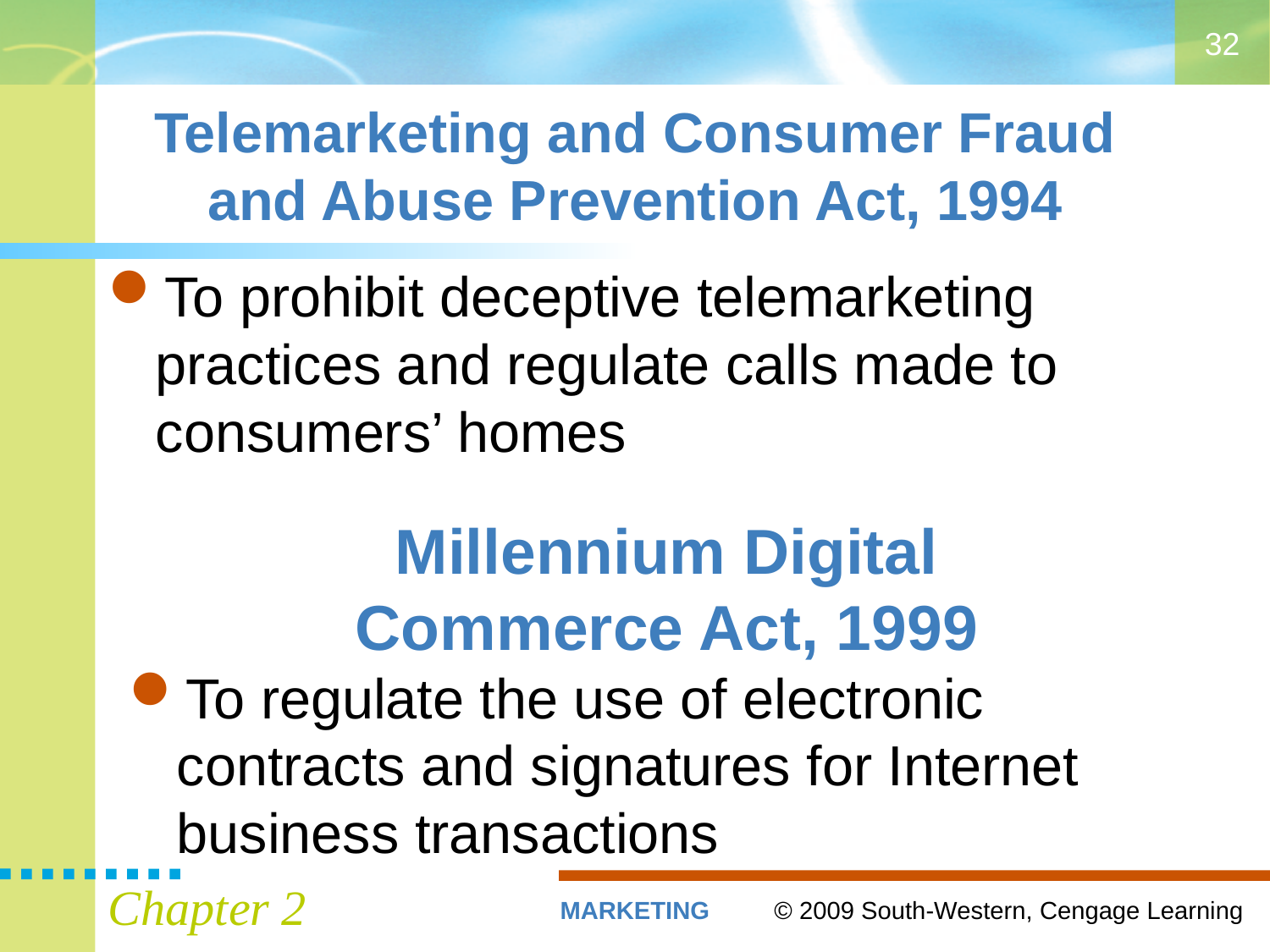

32
# Telemarketing and Consumer Fraud and Abuse Prevention Act, 1994
To prohibit deceptive telemarketing practices and regulate calls made to consumers’ homes
Millennium Digital
Commerce Act, 1999
To regulate the use of electronic contracts and signatures for Internet business transactions
Chapter 2